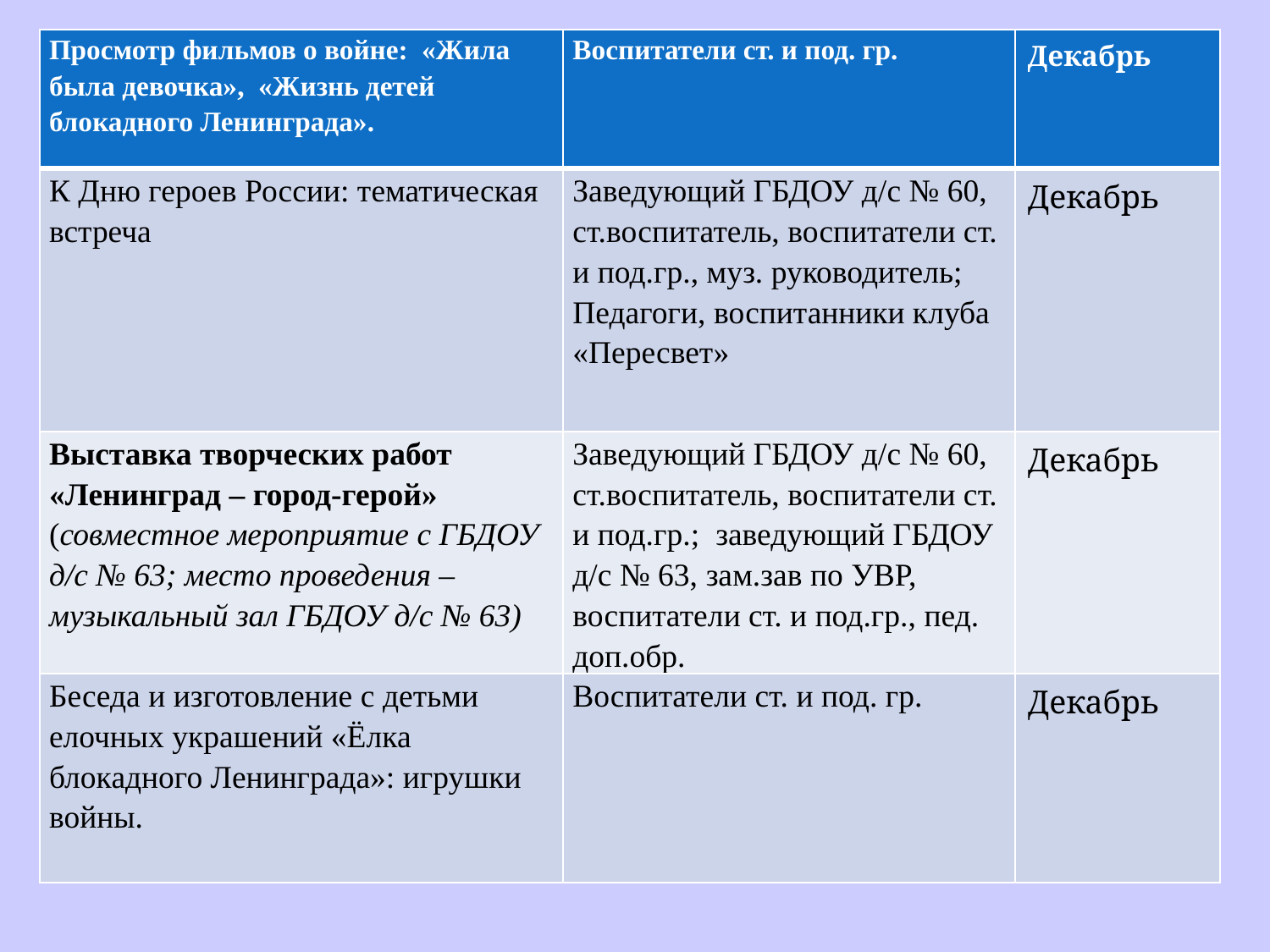

| Просмотр фильмов о войне: «Жила была девочка», «Жизнь детей блокадного Ленинграда». | Воспитатели ст. и под. гр. | Декабрь |
| --- | --- | --- |
| К Дню героев России: тематическая встреча | Заведующий ГБДОУ д/с № 60, ст.воспитатель, воспитатели ст. и под.гр., муз. руководитель; Педагоги, воспитанники клуба «Пересвет» | Декабрь |
| Выставка творческих работ «Ленинград – город-герой» (совместное мероприятие с ГБДОУ д/с № 63; место проведения – музыкальный зал ГБДОУ д/с № 63) | Заведующий ГБДОУ д/с № 60, ст.воспитатель, воспитатели ст. и под.гр.; заведующий ГБДОУ д/с № 63, зам.зав по УВР, воспитатели ст. и под.гр., пед. доп.обр. | Декабрь |
| Беседа и изготовление с детьми елочных украшений «Ёлка блокадного Ленинграда»: игрушки войны. | Воспитатели ст. и под. гр. | Декабрь |